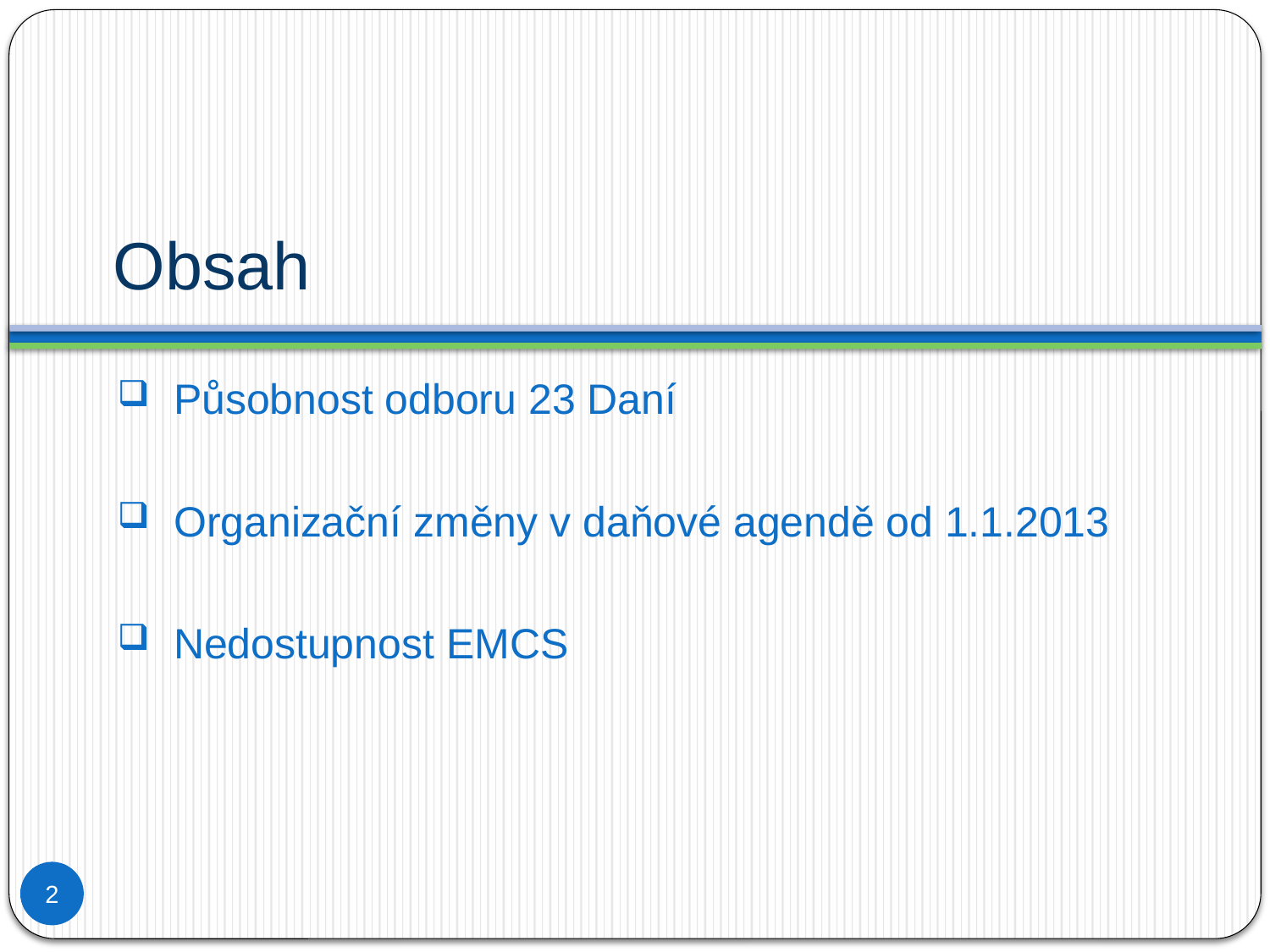

# Obsah
  Působnost odboru 23 Daní

  Organizační změny v daňové agendě od 1.1.2013

  Nedostupnost EMCS
2